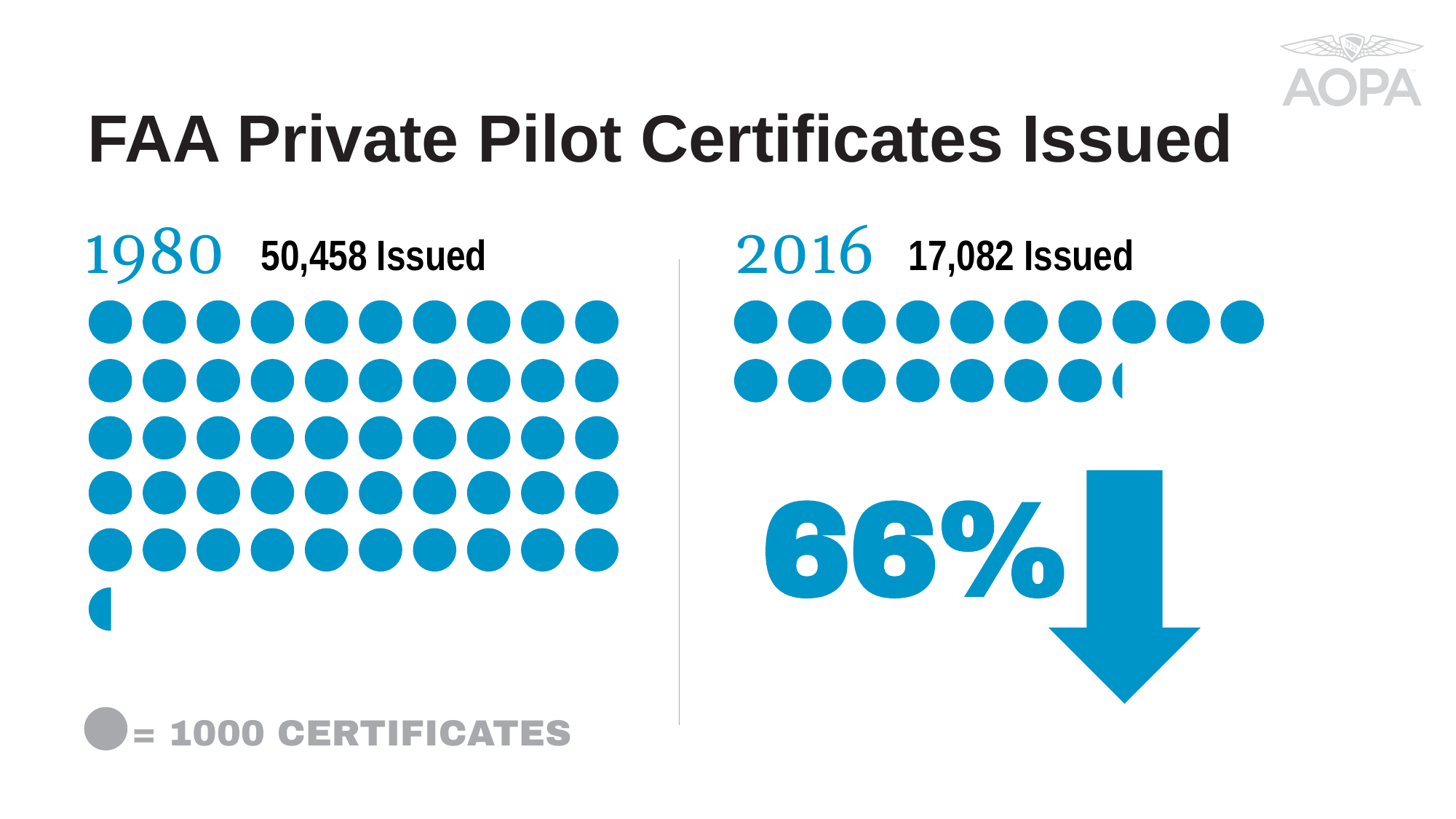

FAA Private Pilot Certificates Issued
1980
2016
50,458 Issued
17,082 Issued

66%

= 1000 CERTIFICATES